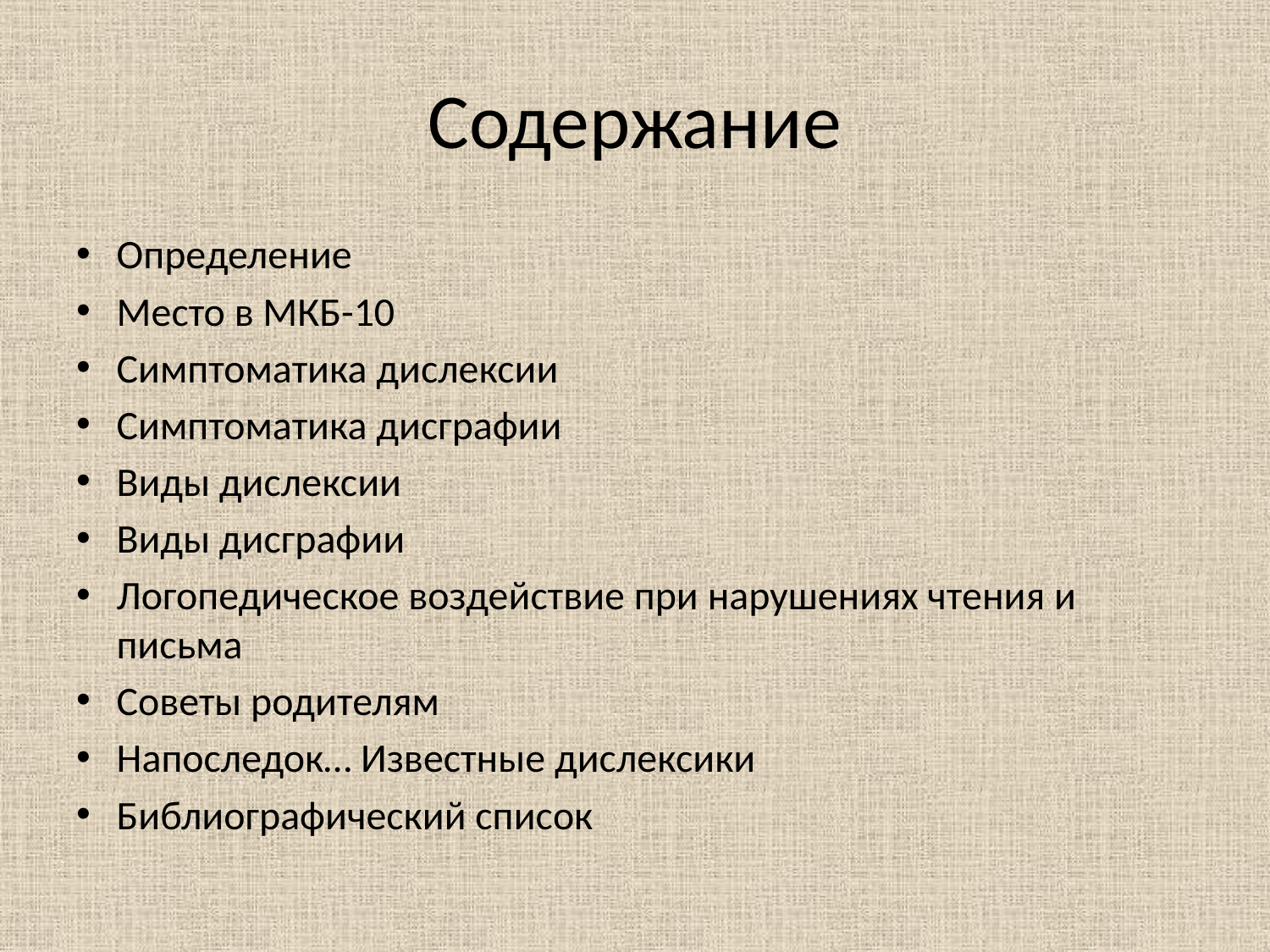

# Содержание
Определение
Место в МКБ-10
Симптоматика дислексии
Симптоматика дисграфии
Виды дислексии
Виды дисграфии
Логопедическое воздействие при нарушениях чтения и письма
Советы родителям
Напоследок… Известные дислексики
Библиографический список